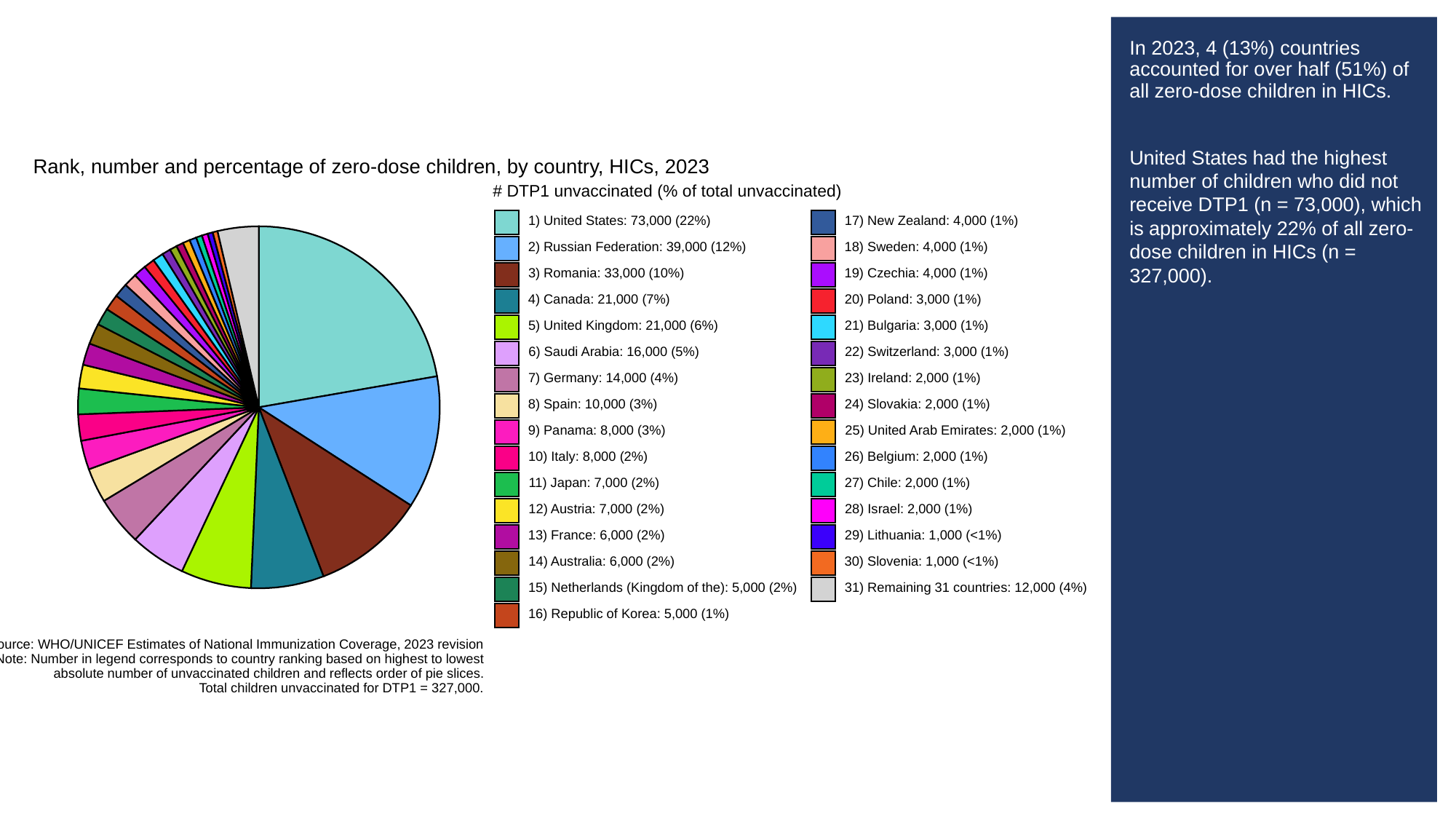

# In 2023, 4 (13%) countries accounted for over half (51%) of all zero-dose children in HICs.

United States had the highest number of children who did not receive DTP1 (n = 73,000), which is approximately 22% of all zero-dose children in HICs (n = 327,000).

Rank, number and percentage of zero-dose children, by country, HICs, 2023
# DTP1 unvaccinated (% of total unvaccinated)

1) United States: 73,000 (22%)
17) New Zealand: 4,000 (1%)

2) Russian Federation: 39,000 (12%)
18) Sweden: 4,000 (1%)

3) Romania: 33,000 (10%)
19) Czechia: 4,000 (1%)

4) Canada: 21,000 (7%)
20) Poland: 3,000 (1%)

5) United Kingdom: 21,000 (6%)
21) Bulgaria: 3,000 (1%)

6) Saudi Arabia: 16,000 (5%)
22) Switzerland: 3,000 (1%)

7) Germany: 14,000 (4%)
23) Ireland: 2,000 (1%)

8) Spain: 10,000 (3%)
24) Slovakia: 2,000 (1%)

9) Panama: 8,000 (3%)
25) United Arab Emirates: 2,000 (1%)

10) Italy: 8,000 (2%)
26) Belgium: 2,000 (1%)

11) Japan: 7,000 (2%)
27) Chile: 2,000 (1%)

12) Austria: 7,000 (2%)
28) Israel: 2,000 (1%)

13) France: 6,000 (2%)
29) Lithuania: 1,000 (<1%)

14) Australia: 6,000 (2%)
30) Slovenia: 1,000 (<1%)

15) Netherlands (Kingdom of the): 5,000 (2%)
31) Remaining 31 countries: 12,000 (4%)

16) Republic of Korea: 5,000 (1%)
Source: WHO/UNICEF Estimates of National Immunization Coverage, 2023 revision
Note: Number in legend corresponds to country ranking based on highest to lowest
absolute number of unvaccinated children and reflects order of pie slices.
Total children unvaccinated for DTP1 = 327,000.